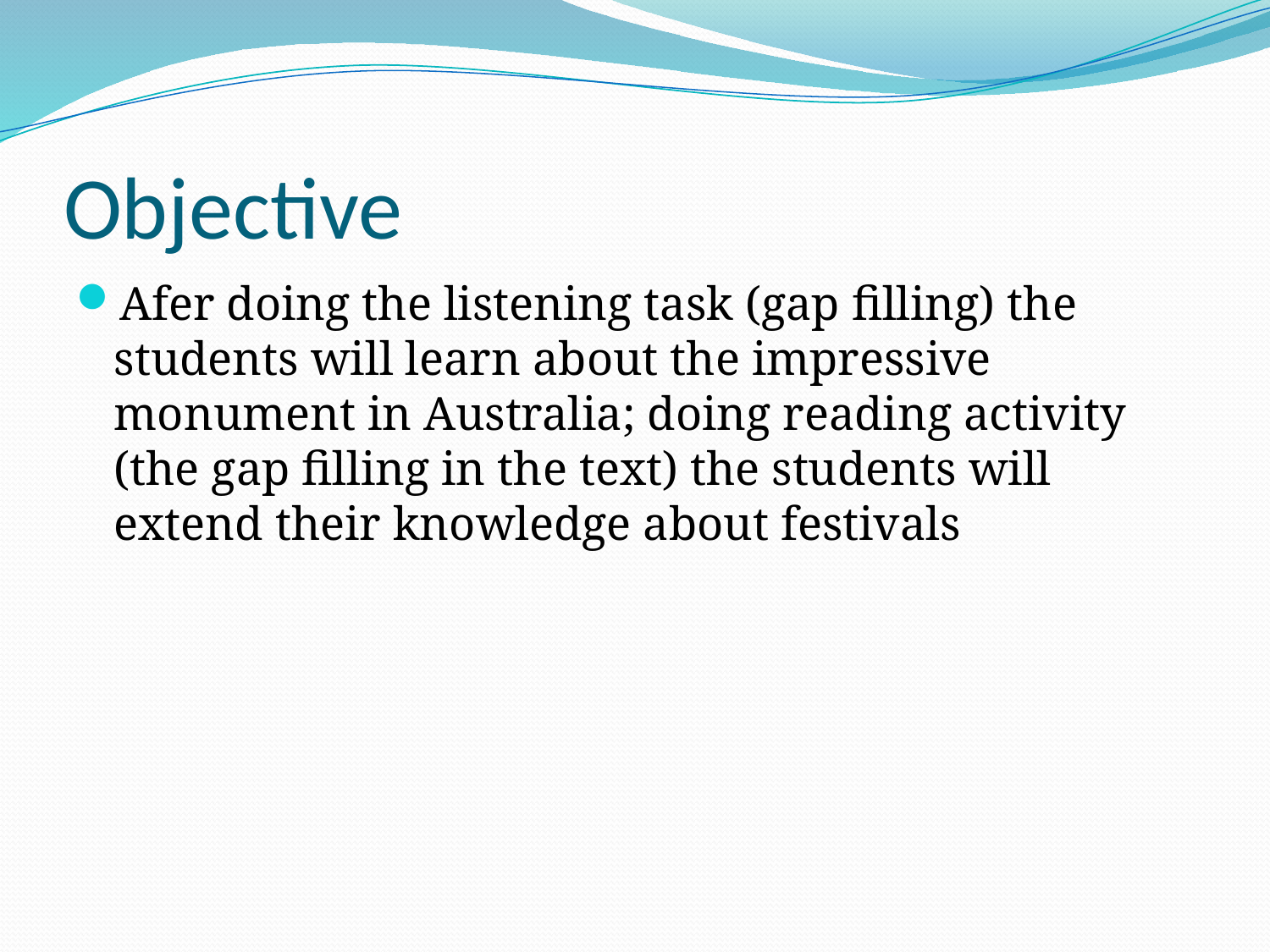

# Objective
Afer doing the listening task (gap filling) the students will learn about the impressive monument in Australia; doing reading activity  (the gap filling in the text) the students will extend their knowledge about festivals